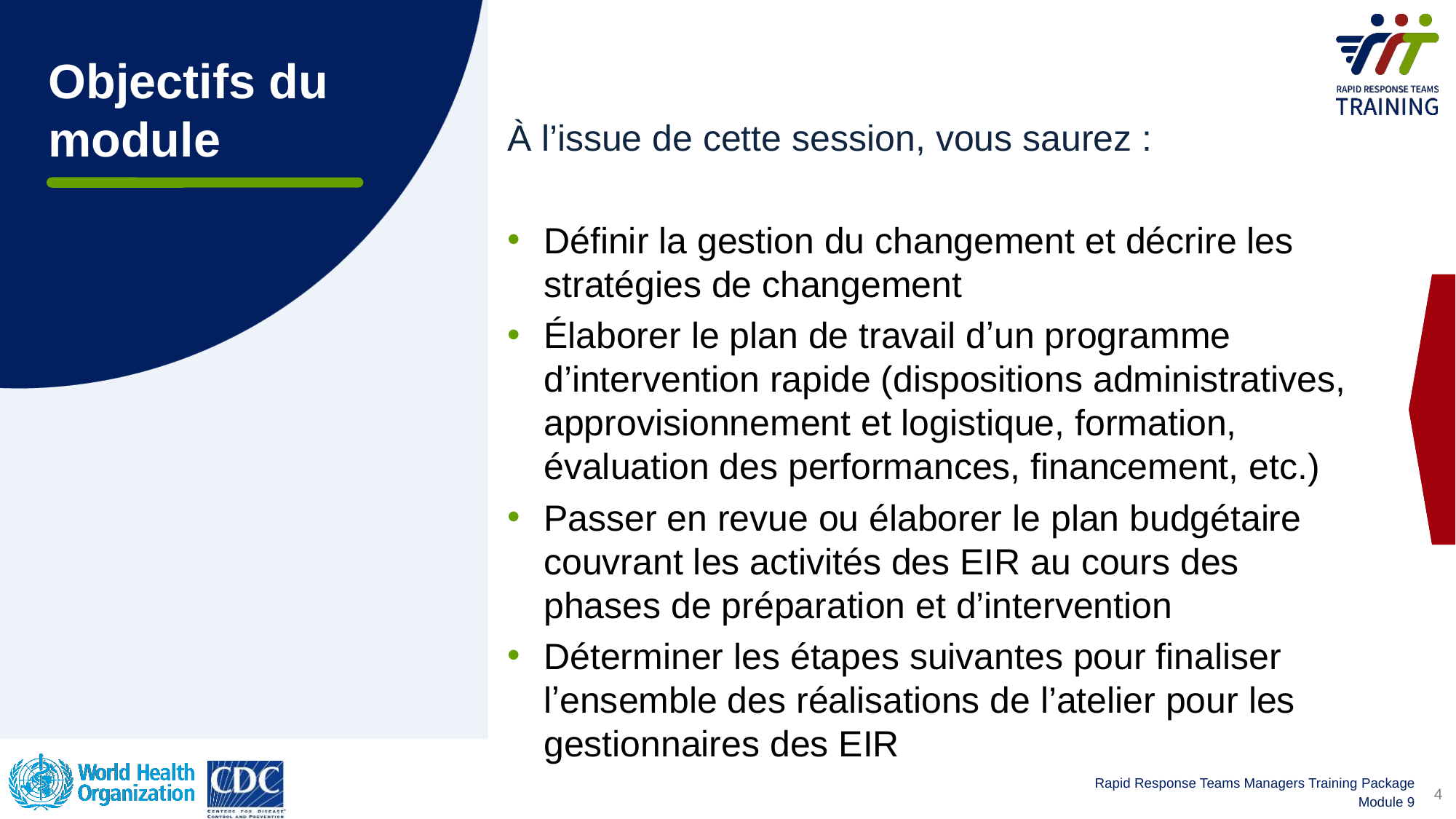

Objectifs du module
À l’issue de cette session, vous saurez :

Définir la gestion du changement et décrire les stratégies de changement
Élaborer le plan de travail dʼun programme d’intervention rapide (dispositions administratives, approvisionnement et logistique, formation, évaluation des performances, financement, etc.)
Passer en revue ou élaborer le plan budgétaire couvrant les activités des EIR au cours des phases de préparation et d’intervention
Déterminer les étapes suivantes pour finaliser lʼensemble des réalisations de l’atelier pour les gestionnaires des EIR

4